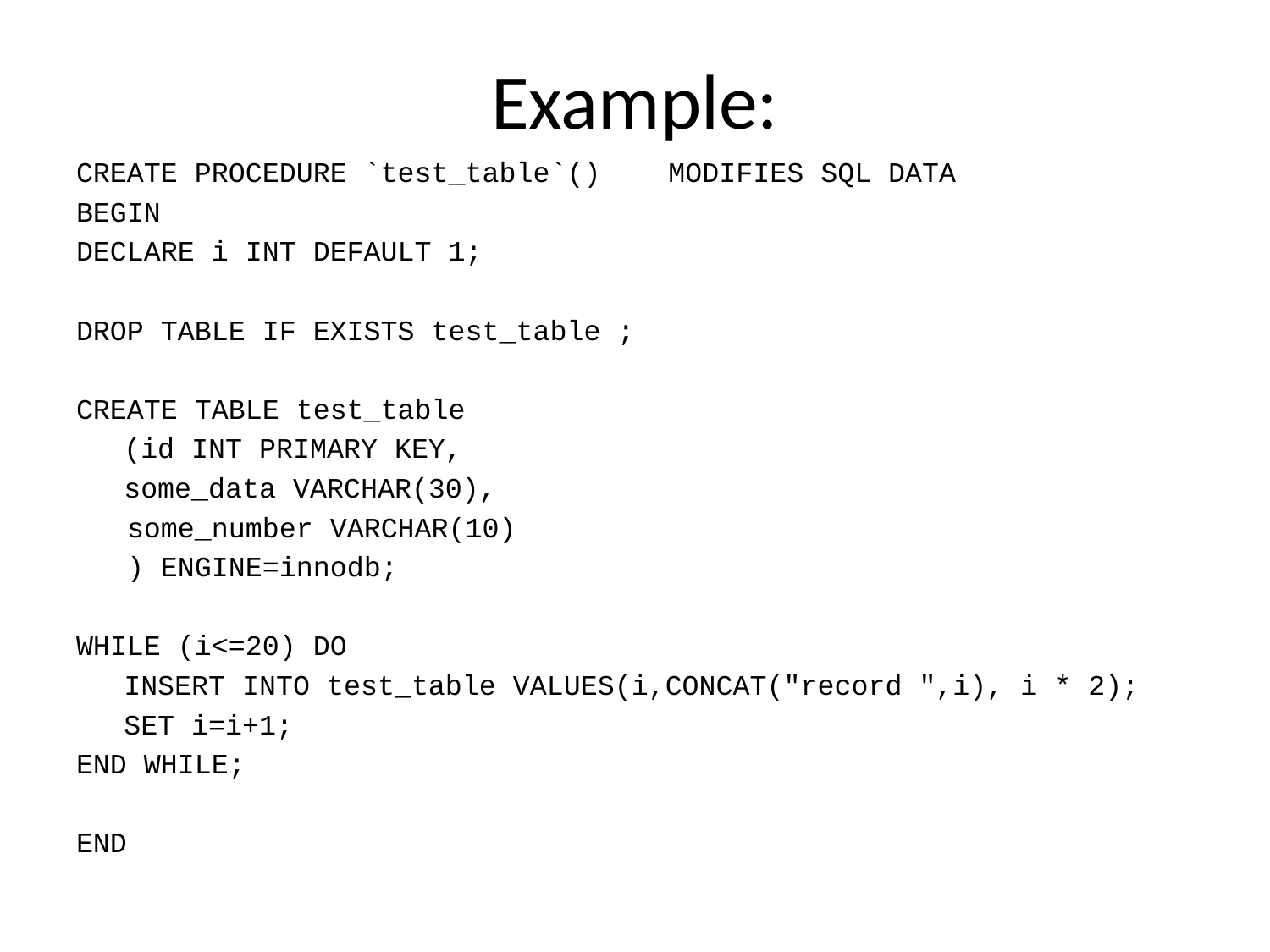

# Example:
CREATE PROCEDURE `test_table`()    MODIFIES SQL DATA
BEGIN
DECLARE i INT DEFAULT 1;

DROP TABLE IF EXISTS test_table ;

CREATE TABLE test_table
	(id INT PRIMARY KEY,
	some_data VARCHAR(30),
   some_number VARCHAR(10)
   ) ENGINE=innodb;

WHILE (i<=20) DO
	INSERT INTO test_table VALUES(i,CONCAT("record ",i), i * 2);
	SET i=i+1;
END WHILE;

END